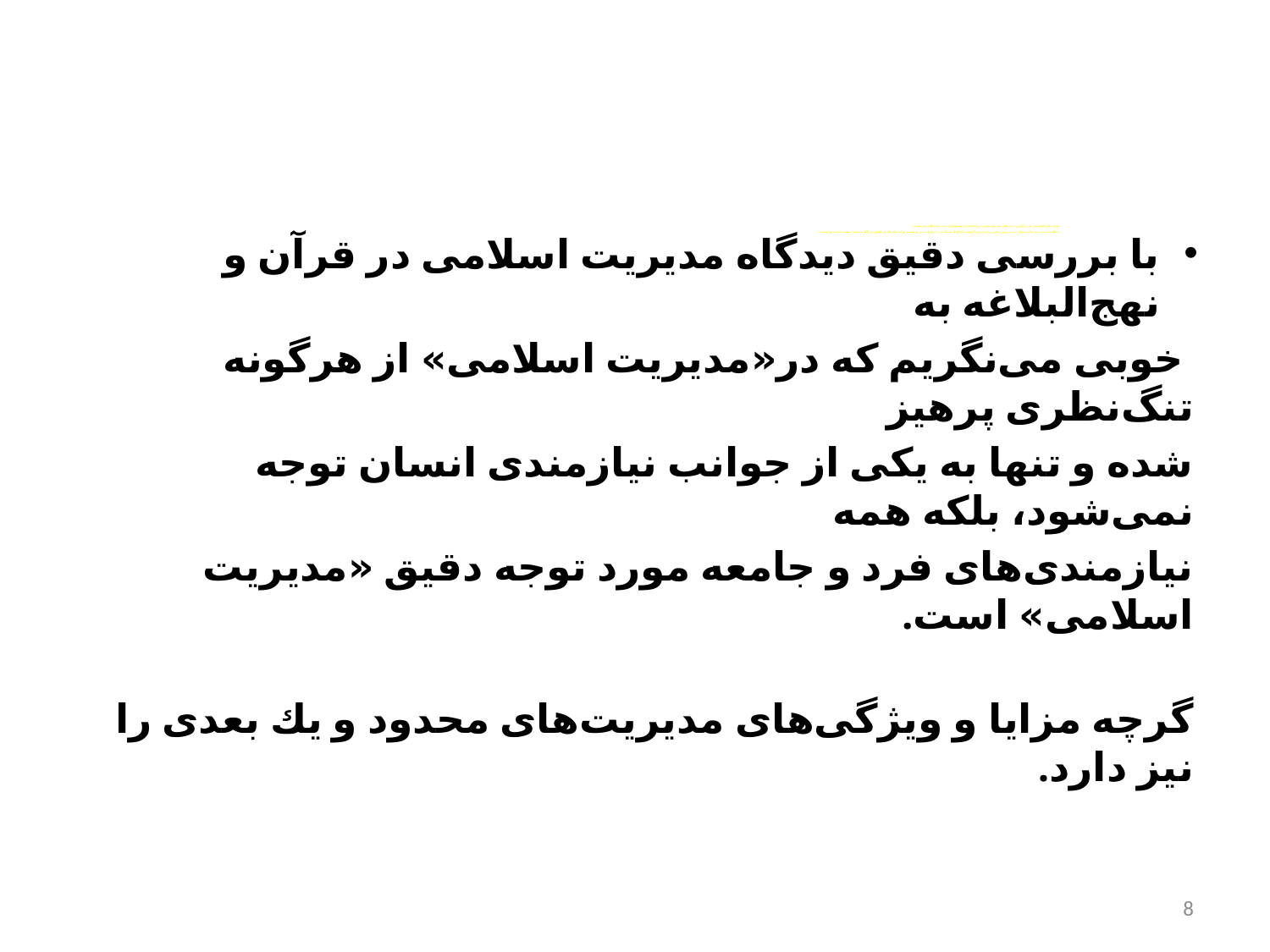

# حضرت امیرالمؤمنین  به بزرگترین مدیر فعال سرزمین مصر، در هدفداری و موضع‌گیری مدیریت اسلامی می‌نویسد «مالك، با مردم مصر مانند حیوان درنده برخورد نكن، زیرا مردم دو گروهند ‹اِما اخ لك فی‌الدین› یا برادران دینی تو هستند ‹و اما نظیر لك فی‌الخلق› و یا اگر مسلمان نیستند همانند تو انسانند.»
با بررسی دقیق دیدگاه مدیریت اسلامی در قرآن و نهج‌البلاغه به
 خوبی می‌نگریم كه در«مدیریت اسلامی» از هرگونه تنگ‌نظری پرهیز
شده و تنها به یكی از جوانب نیازمندی انسان توجه نمی‌شود، بلكه همه
نیازمندی‌های فرد و جامعه مورد توجه دقیق «مدیریت اسلامی» است.
گرچه مزایا و ویژگی‌های مدیریت‌های محدود و یك بعدی را نیز دارد.
8